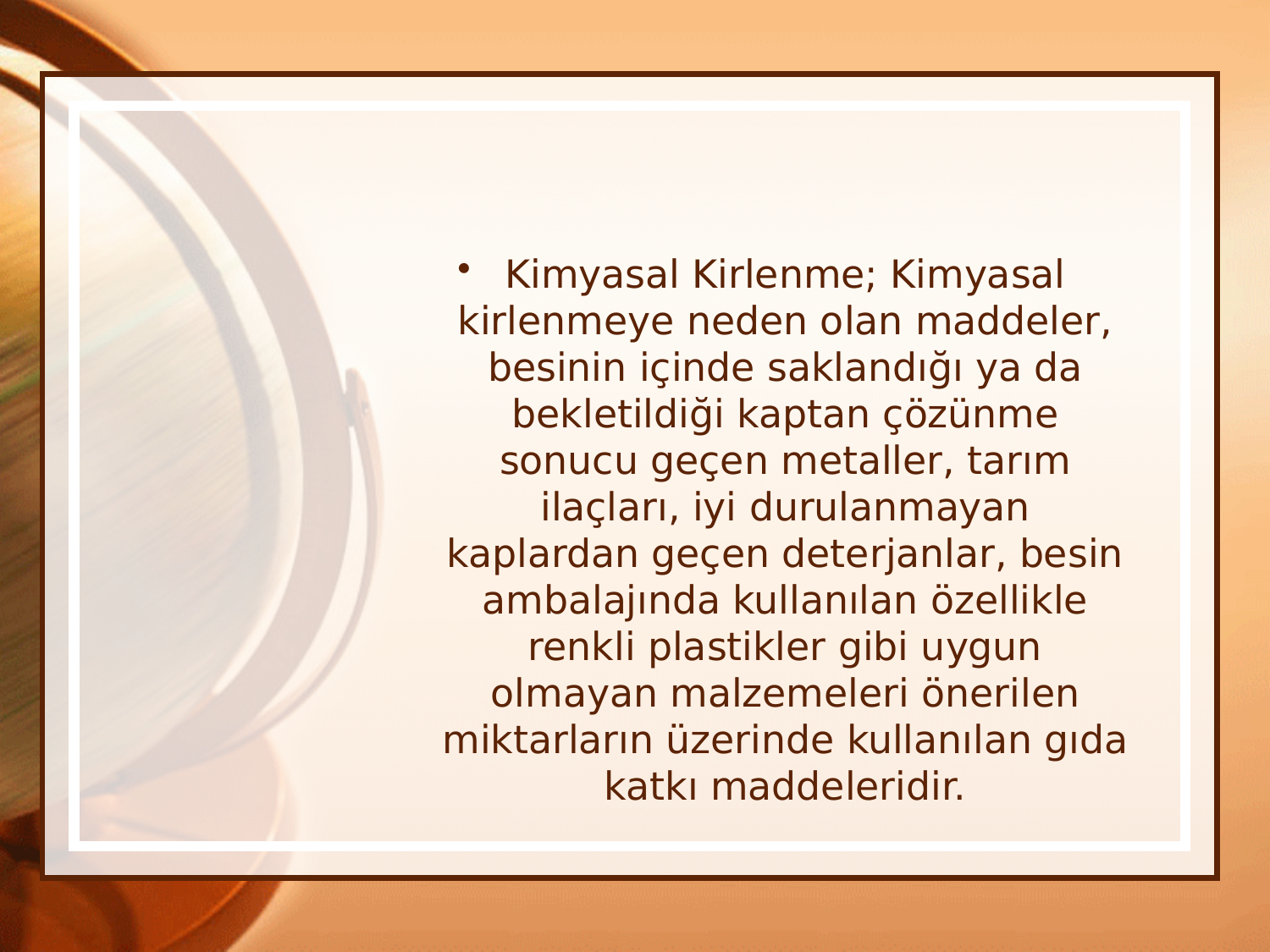

#
Kimyasal Kirlenme; Kimyasal kirlenmeye neden olan maddeler, besinin içinde saklandığı ya da bekletildiği kaptan çözünme sonucu geçen metaller, tarım ilaçları, iyi durulanmayan kaplardan geçen deterjanlar, besin ambalajında kullanılan özellikle renkli plastikler gibi uygun olmayan malzemeleri önerilen miktarların üzerinde kullanılan gıda katkı maddeleridir.